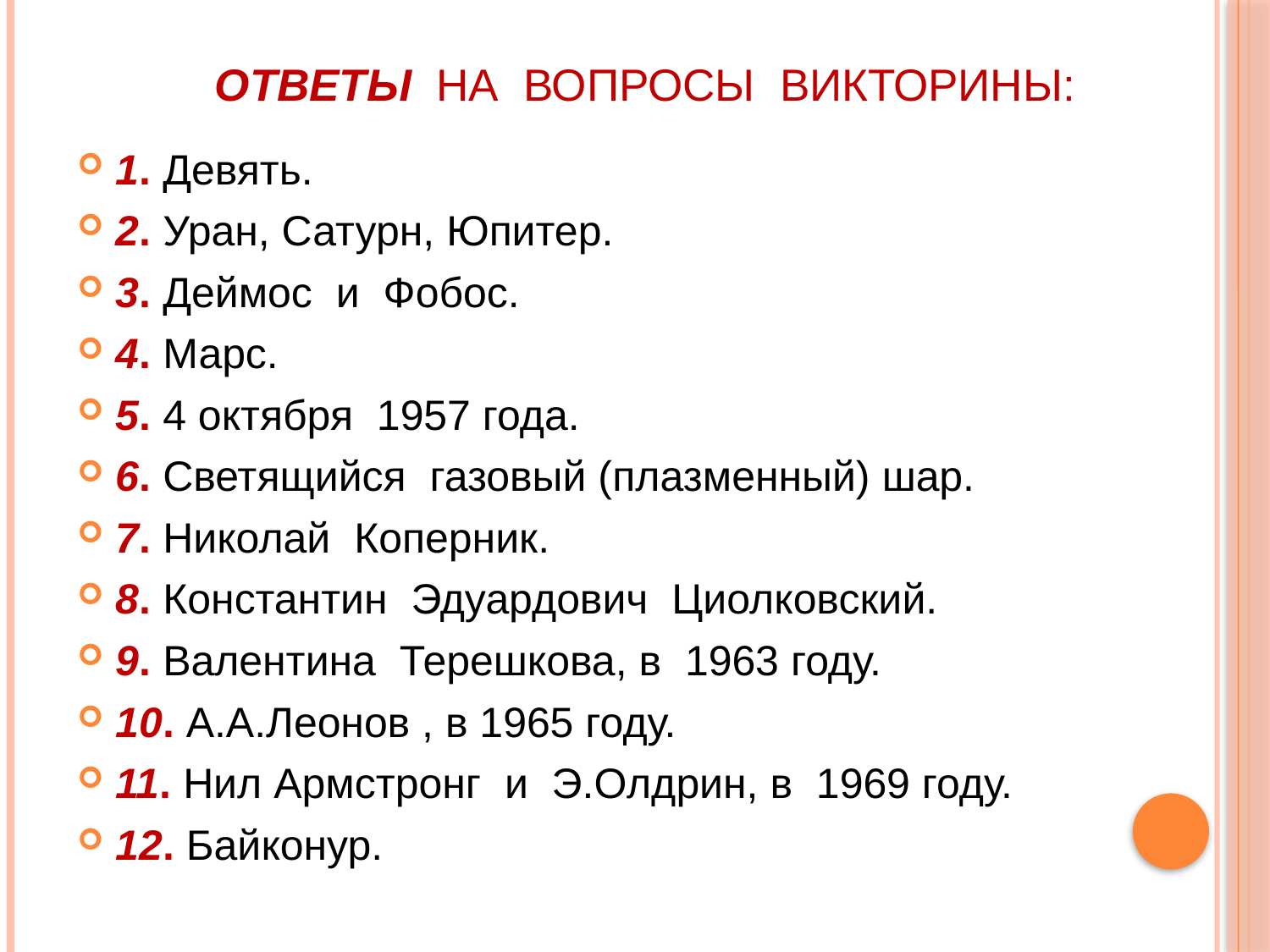

# Ответы  на  вопросы  викторины:
1. Девять.
2. Уран, Сатурн, Юпитер.
3. Деймос  и  Фобос.
4. Марс.
5. 4 октября  1957 года.
6. Светящийся  газовый (плазменный) шар.
7. Николай  Коперник.
8. Константин  Эдуардович  Циолковский.
9. Валентина  Терешкова, в  1963 году.
10. А.А.Леонов , в 1965 году.
11. Нил Армстронг  и  Э.Олдрин, в  1969 году.
12. Байконур.